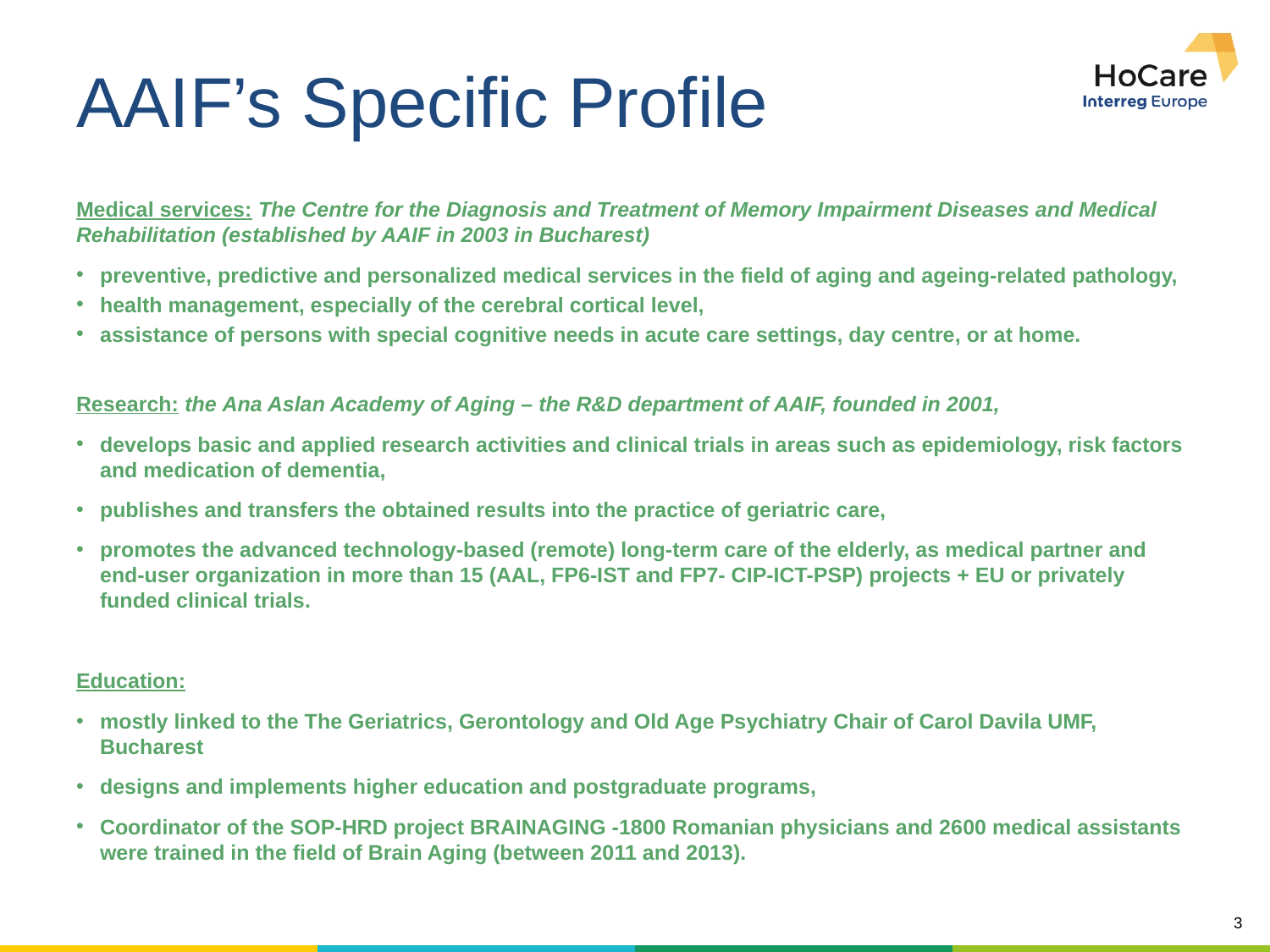

# AAIF’s Specific Profile
Medical services: The Centre for the Diagnosis and Treatment of Memory Impairment Diseases and Medical Rehabilitation (established by AAIF in 2003 in Bucharest)
preventive, predictive and personalized medical services in the field of aging and ageing-related pathology,
health management, especially of the cerebral cortical level,
assistance of persons with special cognitive needs in acute care settings, day centre, or at home.

Research: the Ana Aslan Academy of Aging – the R&D department of AAIF, founded in 2001,
develops basic and applied research activities and clinical trials in areas such as epidemiology, risk factors and medication of dementia,
publishes and transfers the obtained results into the practice of geriatric care,
promotes the advanced technology-based (remote) long-term care of the elderly, as medical partner and end-user organization in more than 15 (AAL, FP6-IST and FP7- CIP-ICT-PSP) projects + EU or privately funded clinical trials.

Education:
mostly linked to the The Geriatrics, Gerontology and Old Age Psychiatry Chair of Carol Davila UMF, Bucharest
designs and implements higher education and postgraduate programs,
Coordinator of the SOP-HRD project BRAINAGING -1800 Romanian physicians and 2600 medical assistants were trained in the field of Brain Aging (between 2011 and 2013).